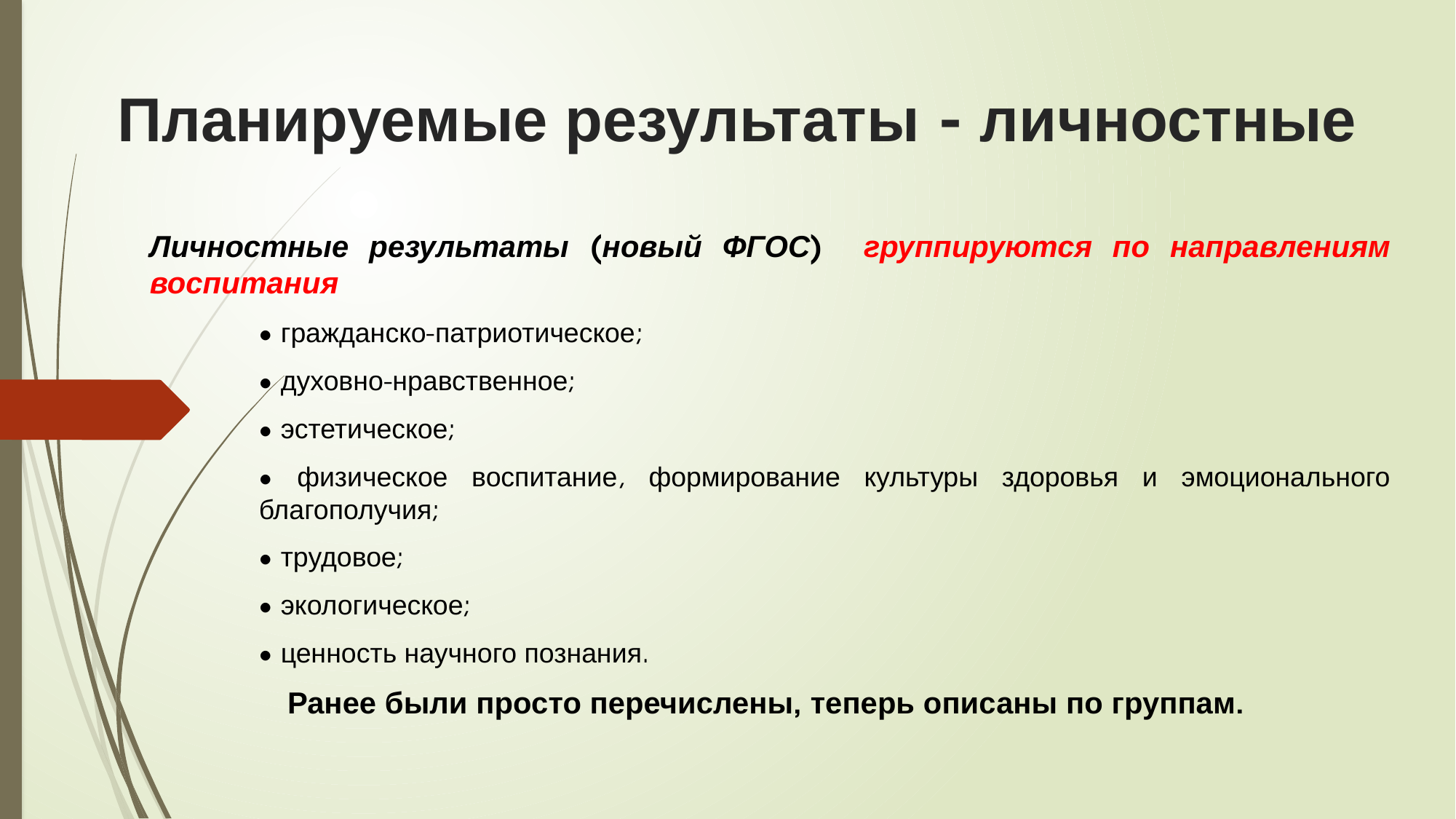

# Планируемые результаты - личностные
Личностные результаты (новый ФГОС)  группируются по направлениям воспитания
• гражданско-патриотическое;
• духовно-нравственное;
• эстетическое;
• физическое воспитание, формирование культуры здоровья и эмоционального благополучия;
• трудовое;
• экологическое;
• ценность научного познания.
Ранее были просто перечислены, теперь описаны по группам.